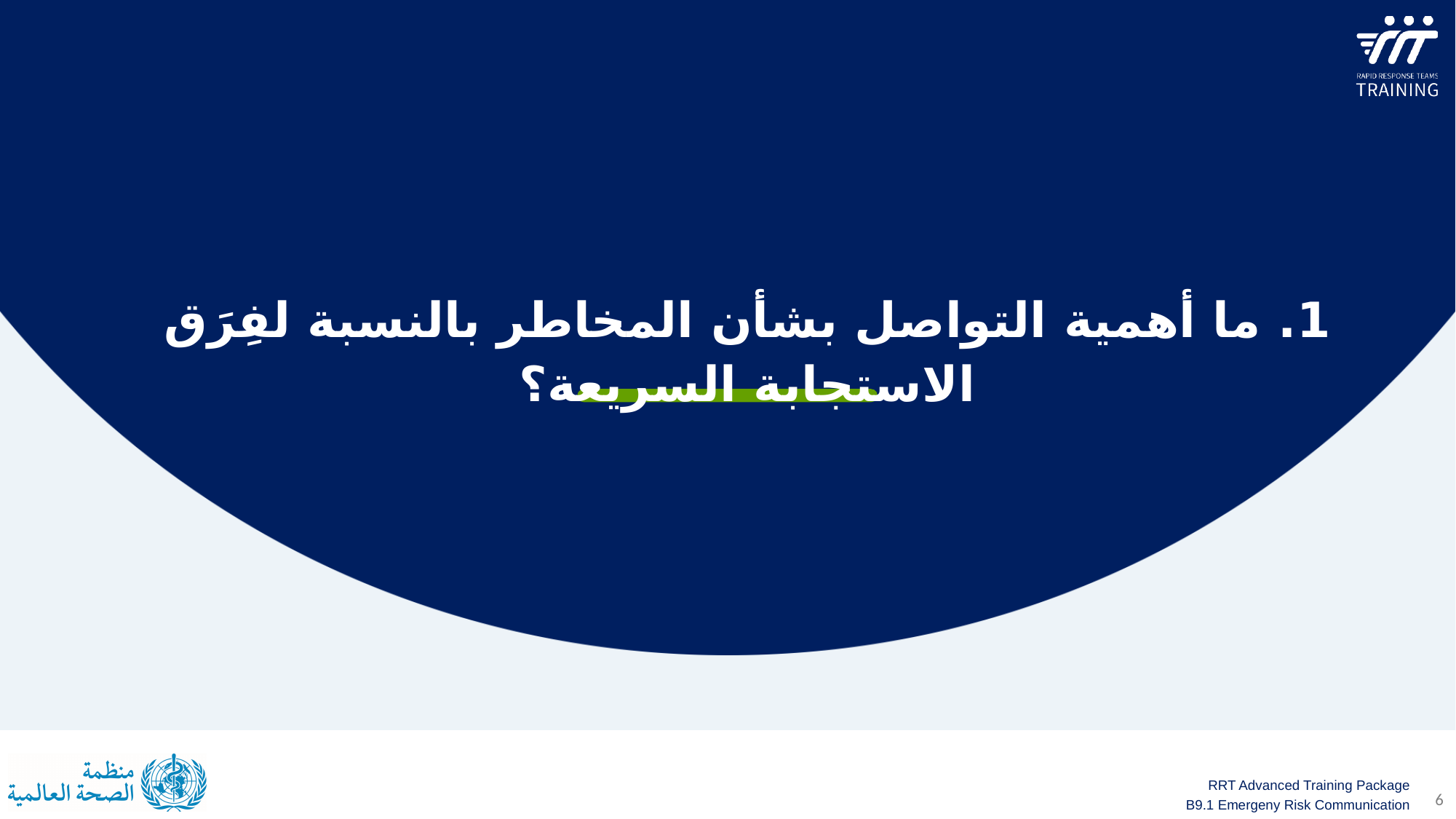

1. ما أهمية التواصل بشأن المخاطر بالنسبة لفِرَق الاستجابة السريعة؟